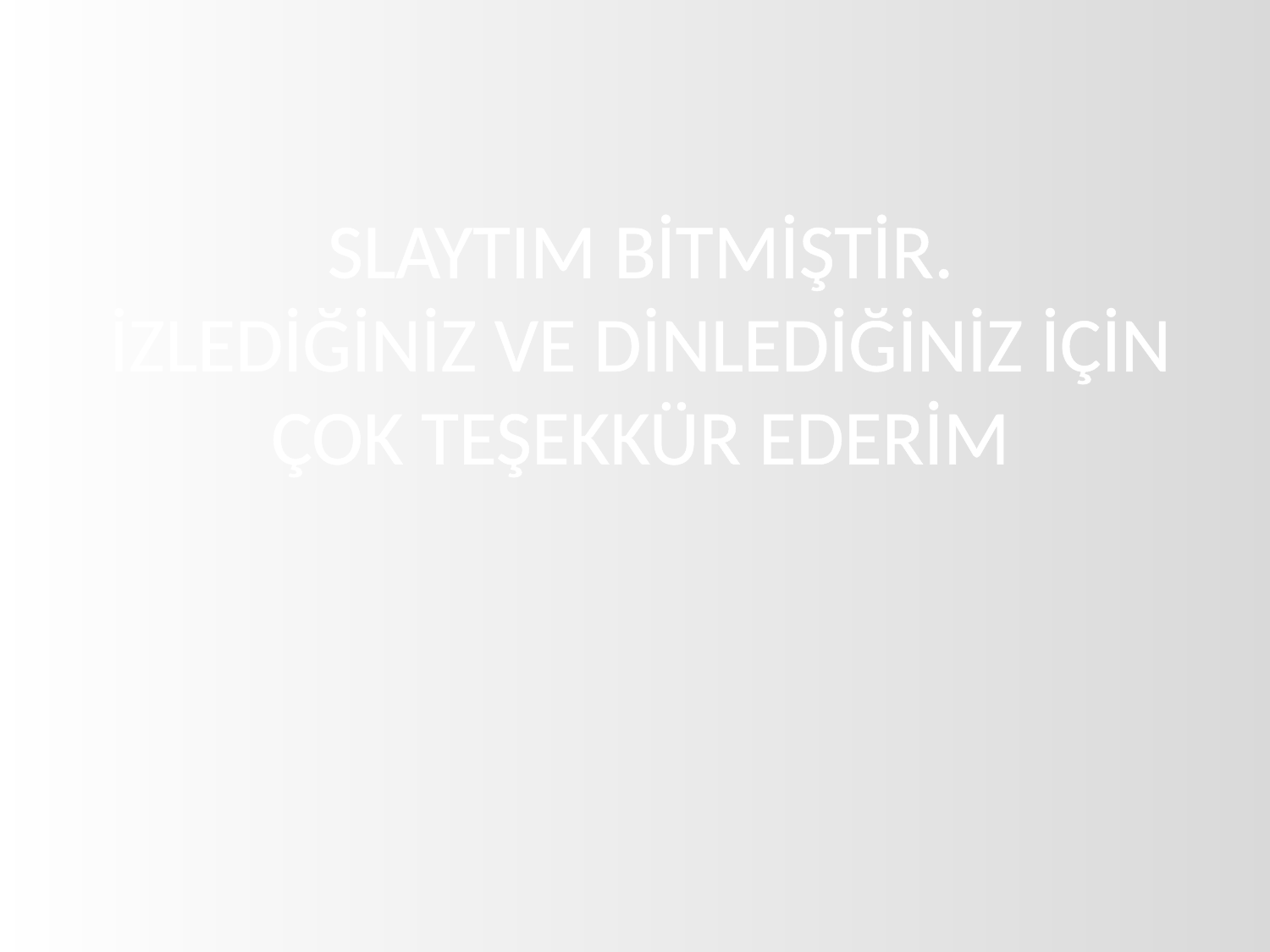

# SLAYTIM BİTMİŞTİR. İZLEDİĞİNİZ VE DİNLEDİĞİNİZ İÇİN ÇOK TEŞEKKÜR EDERİM